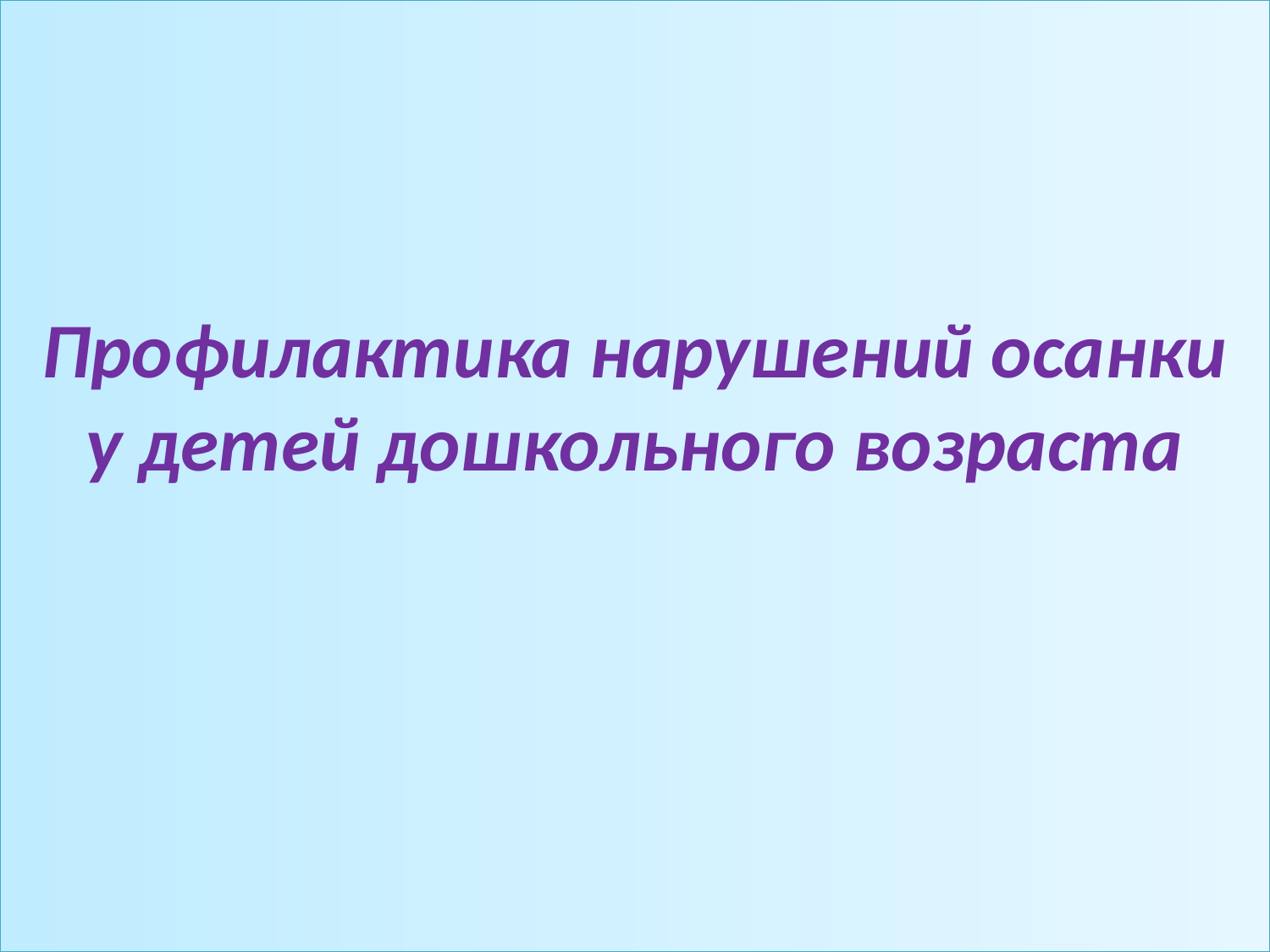

# Профилактика нарушений осанки у детей дошкольного возраста